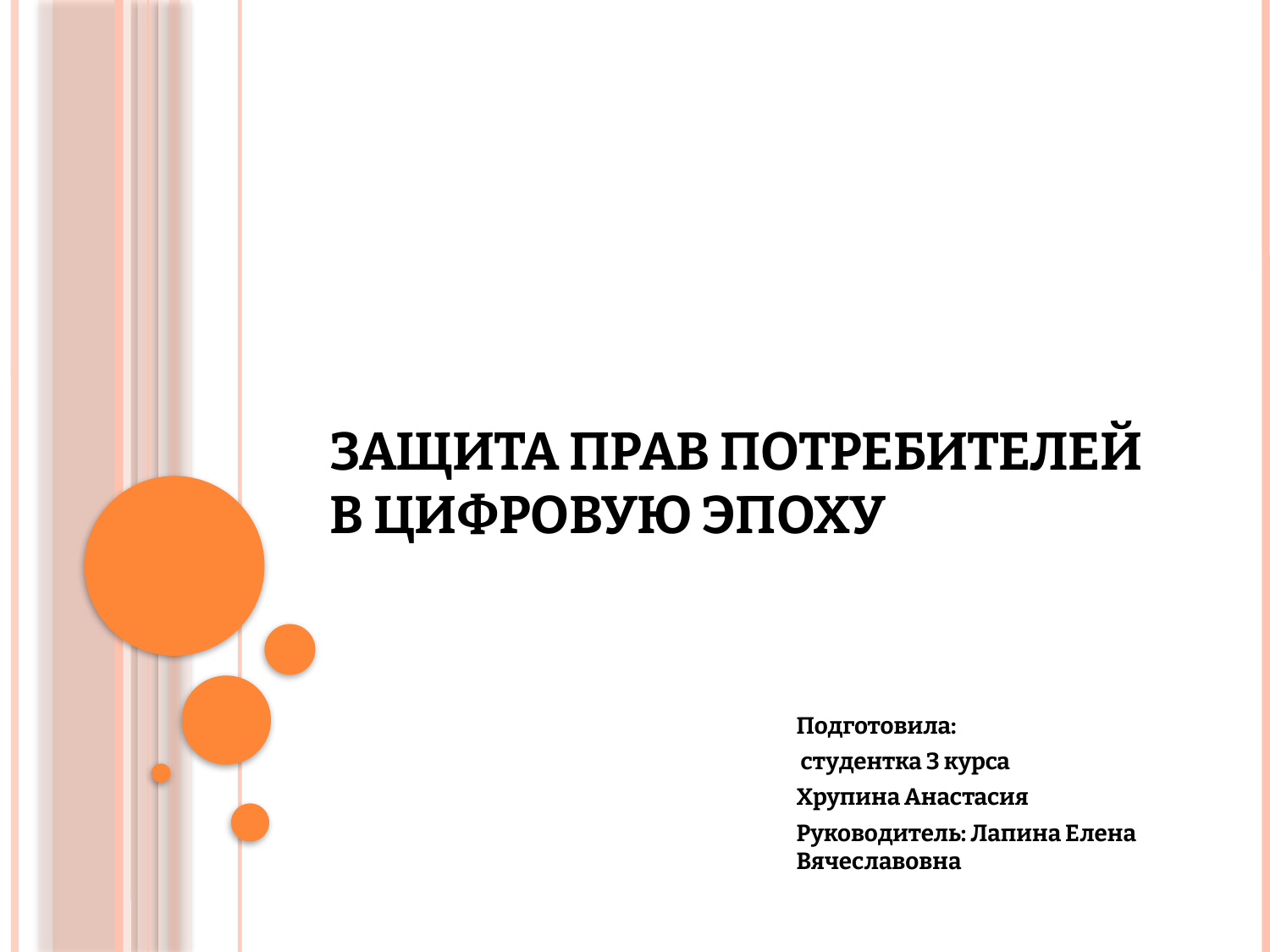

# Защита прав потребителей в цифровую эпоху
Подготовила:
 студентка 3 курса
Хрупина Анастасия
Руководитель: Лапина Елена Вячеславовна